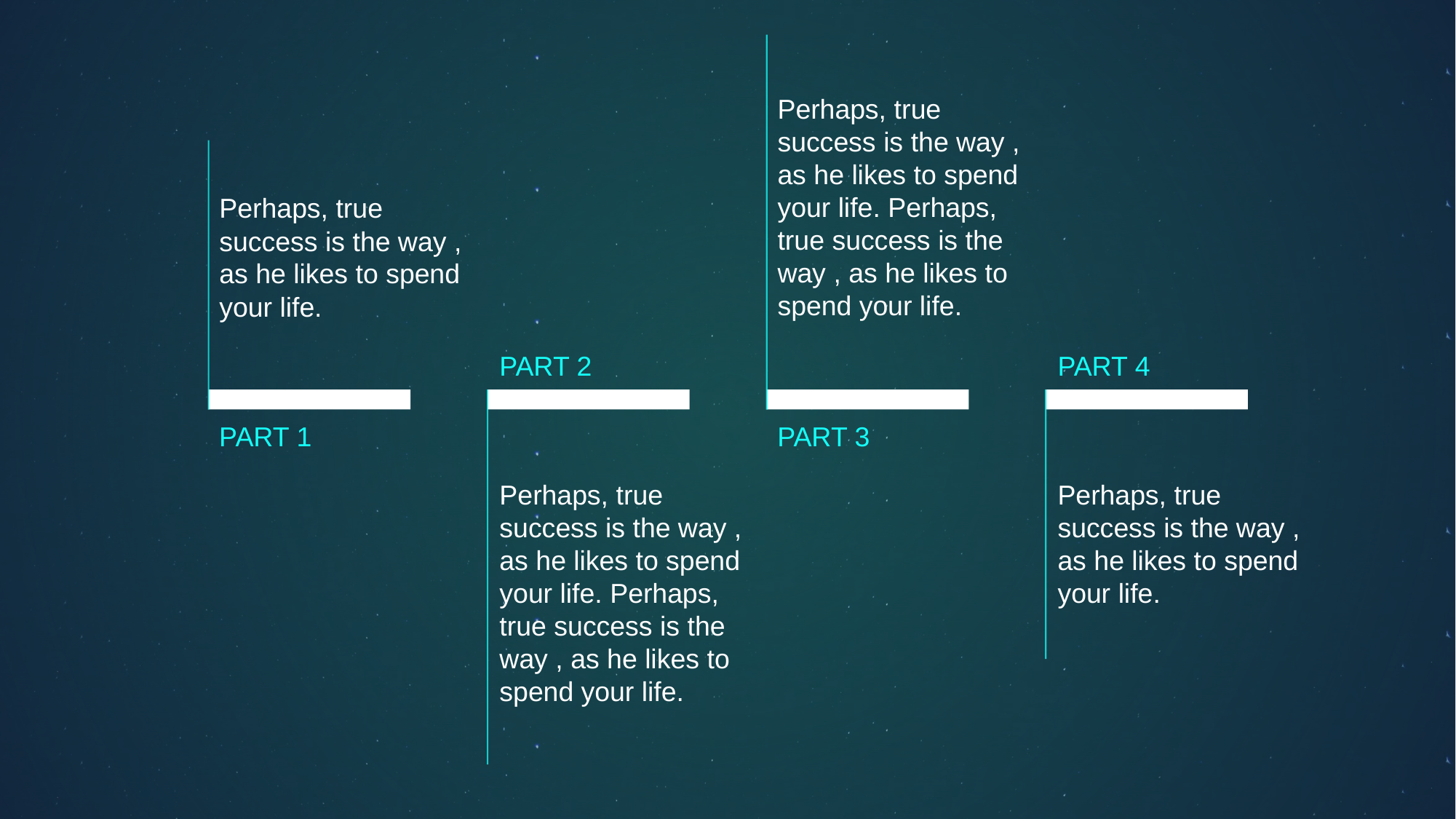

Perhaps, true success is the way , as he likes to spend your life. Perhaps, true success is the way , as he likes to spend your life.
Perhaps, true success is the way , as he likes to spend your life.
PART 2
PART 4

PART 1
PART 3
Perhaps, true success is the way , as he likes to spend your life. Perhaps, true success is the way , as he likes to spend your life.
Perhaps, true success is the way , as he likes to spend your life.